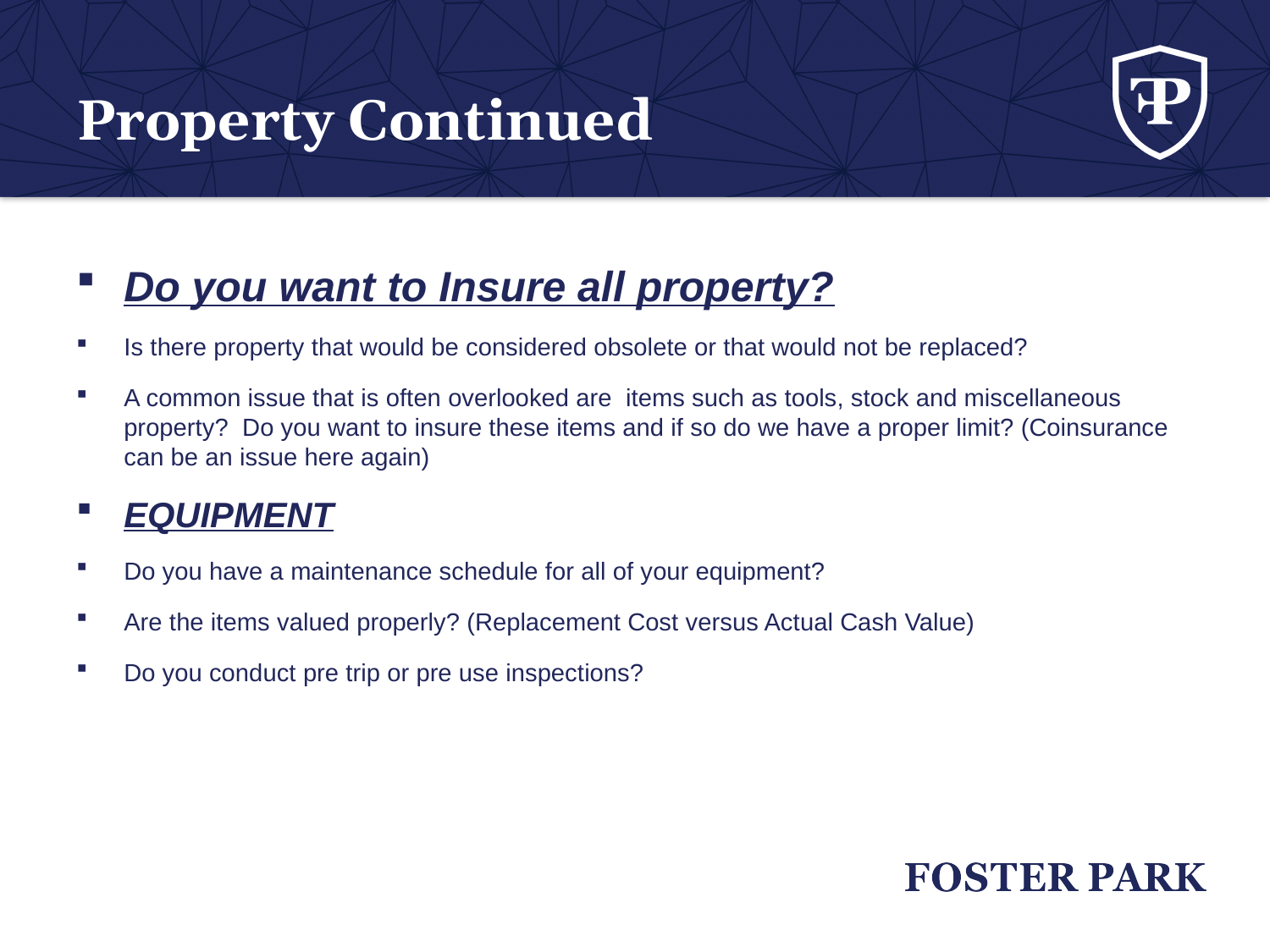

# Property Continued
Do you want to Insure all property?
Is there property that would be considered obsolete or that would not be replaced?
A common issue that is often overlooked are  items such as tools, stock and miscellaneous property?  Do you want to insure these items and if so do we have a proper limit? (Coinsurance can be an issue here again)
EQUIPMENT
Do you have a maintenance schedule for all of your equipment?
Are the items valued properly? (Replacement Cost versus Actual Cash Value)
Do you conduct pre trip or pre use inspections?